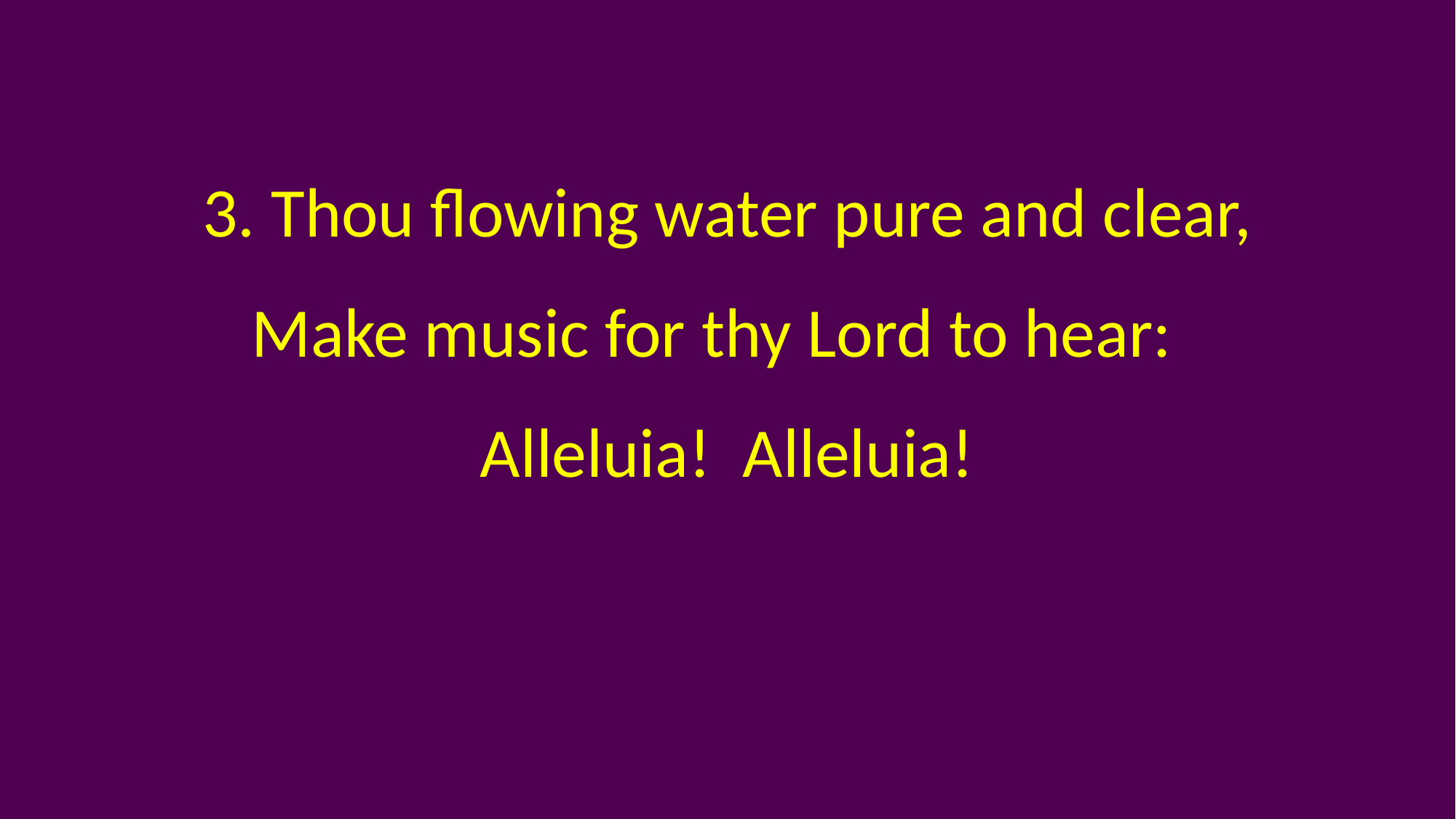

3. Thou flowing water pure and clear,
Make music for thy Lord to hear:
Alleluia!  Alleluia!